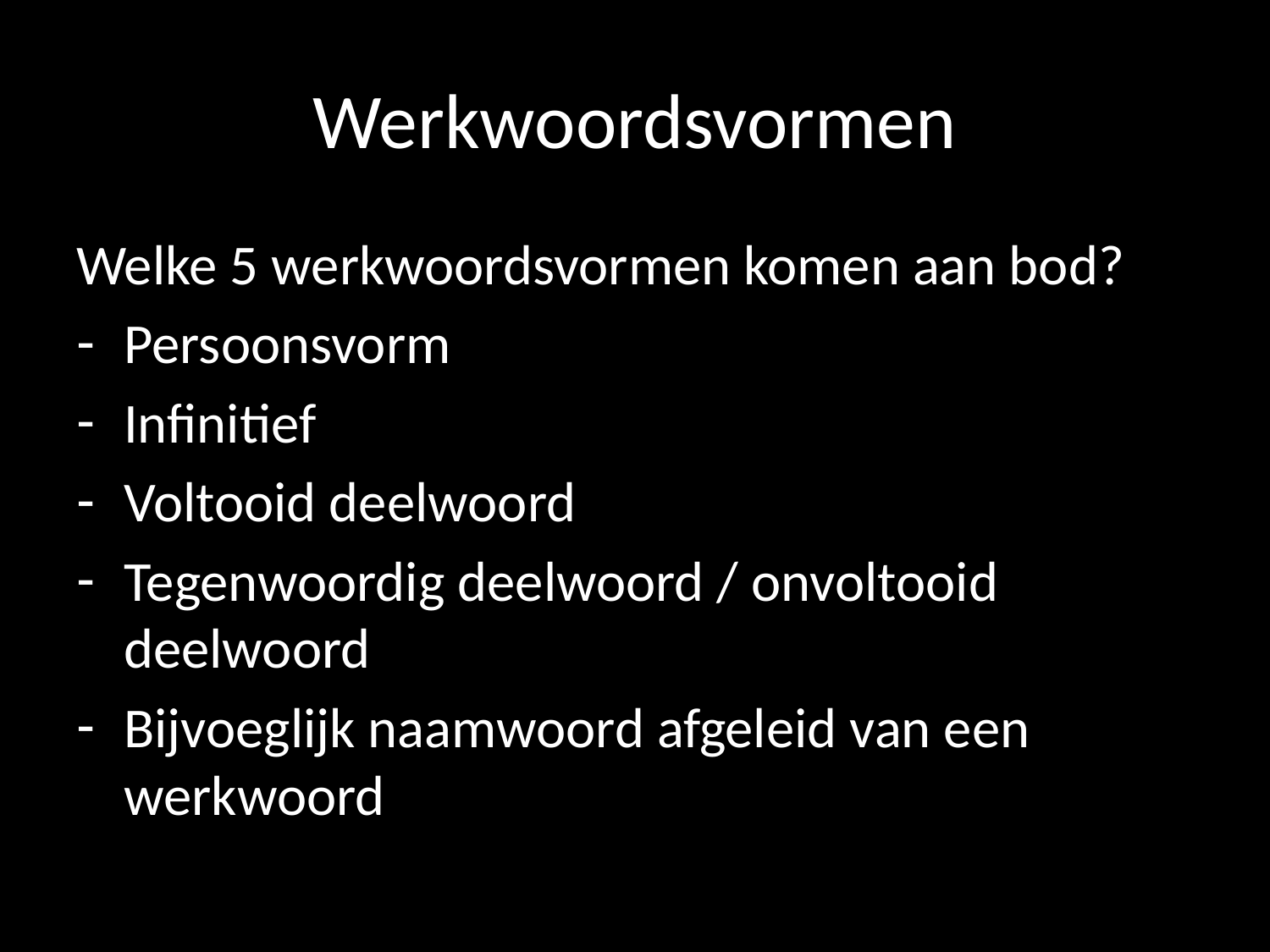

# Werkwoordsvormen
Welke 5 werkwoordsvormen komen aan bod?
Persoonsvorm
Infinitief
Voltooid deelwoord
Tegenwoordig deelwoord / onvoltooid deelwoord
Bijvoeglijk naamwoord afgeleid van een werkwoord